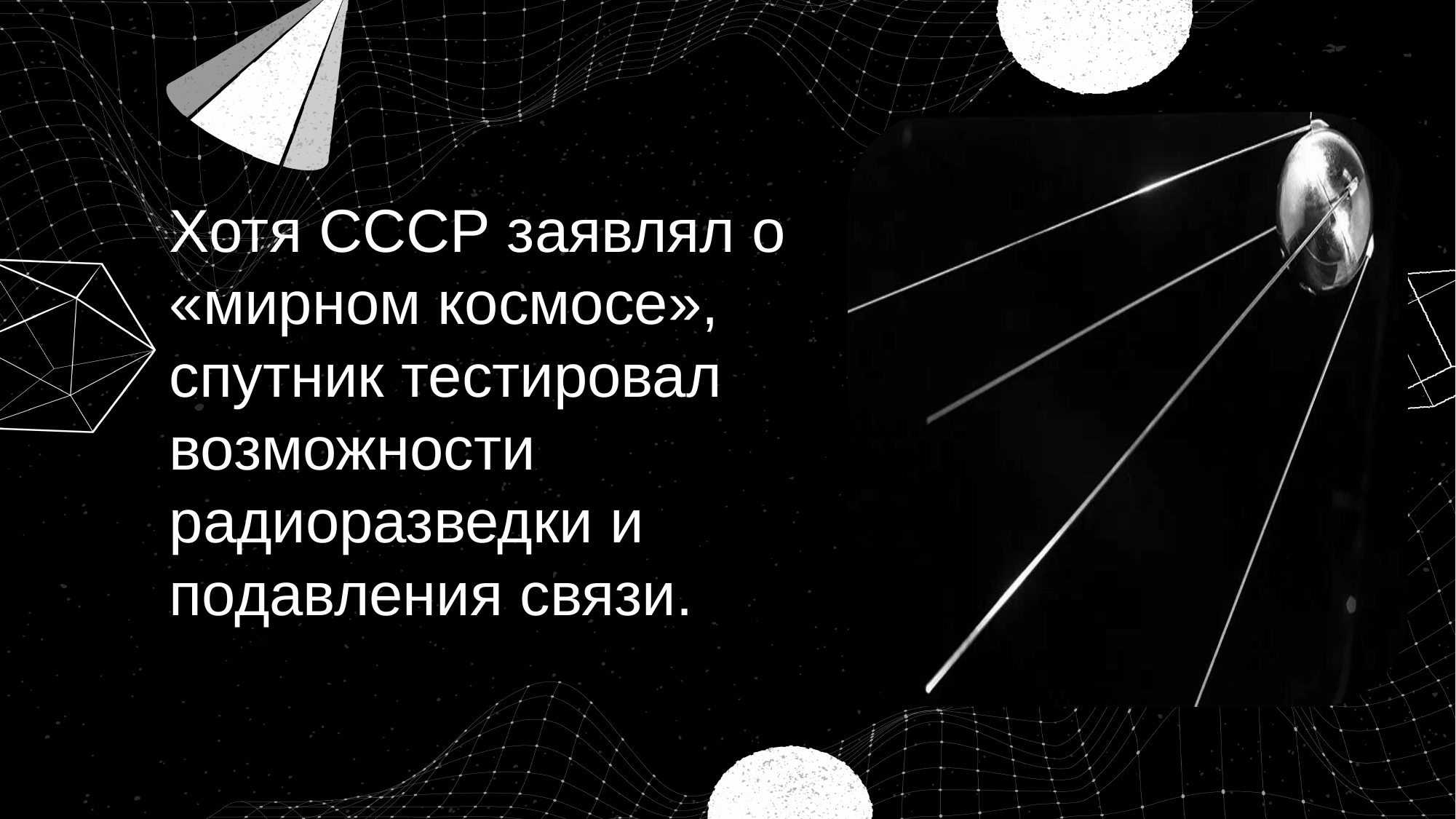

Хотя СССР заявлял о «мирном космосе», спутник тестировал возможности радиоразведки и подавления связи.